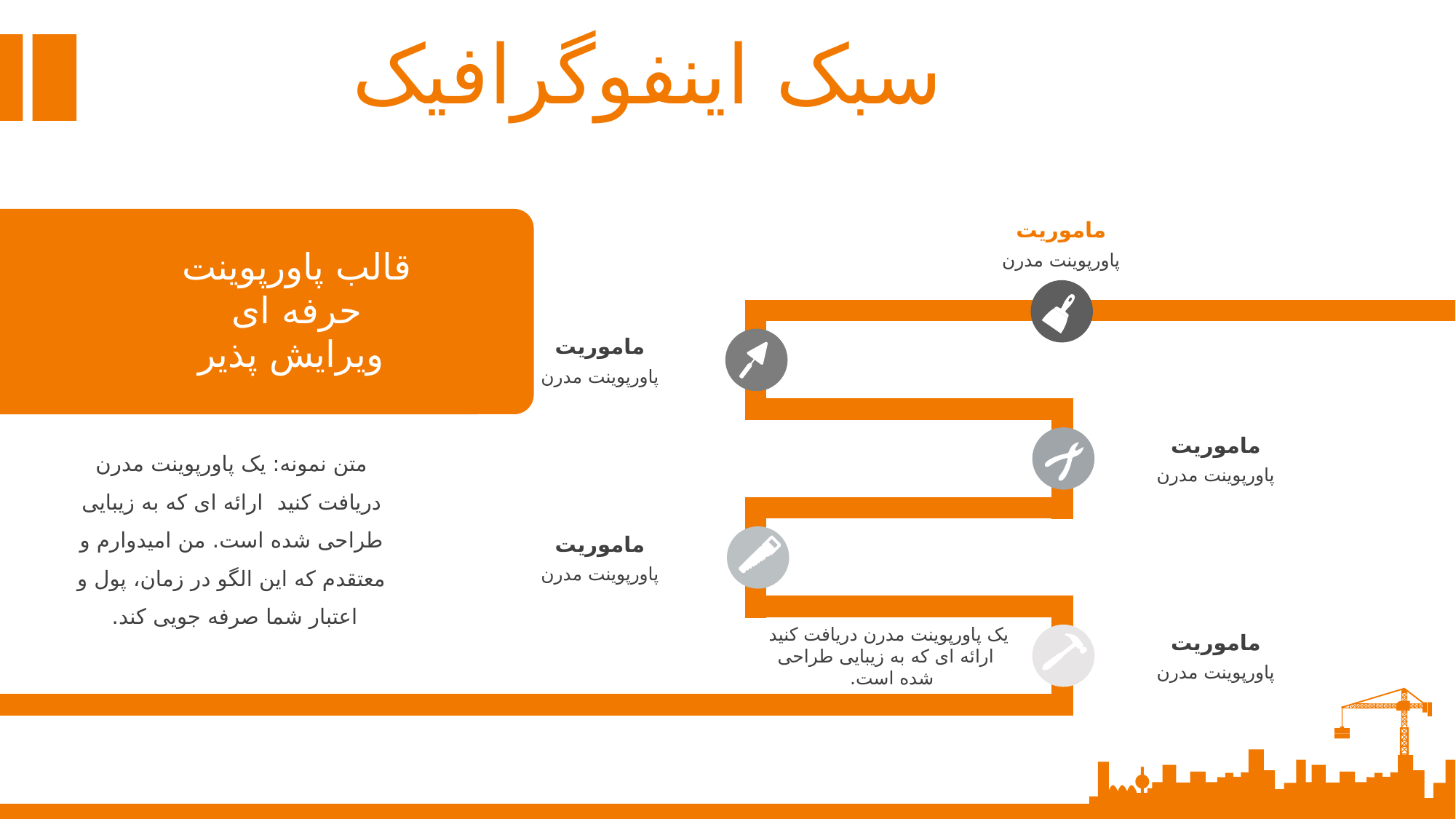

سبک اینفوگرافیک

ماموریت
پاورپوینت مدرن
قالب پاورپوینت
حرفه ای
ویرایش پذیر

ماموریت
پاورپوینت مدرن

ماموریت
پاورپوینت مدرن

متن نمونه: یک پاورپوینت مدرن دریافت کنید  ارائه ای که به زیبایی طراحی شده است. من امیدوارم و معتقدم که این الگو در زمان، پول و اعتبار شما صرفه جویی کند.

ماموریت
پاورپوینت مدرن

یک پاورپوینت مدرن دریافت کنید  ارائه ای که به زیبایی طراحی شده است.

ماموریت
پاورپوینت مدرن